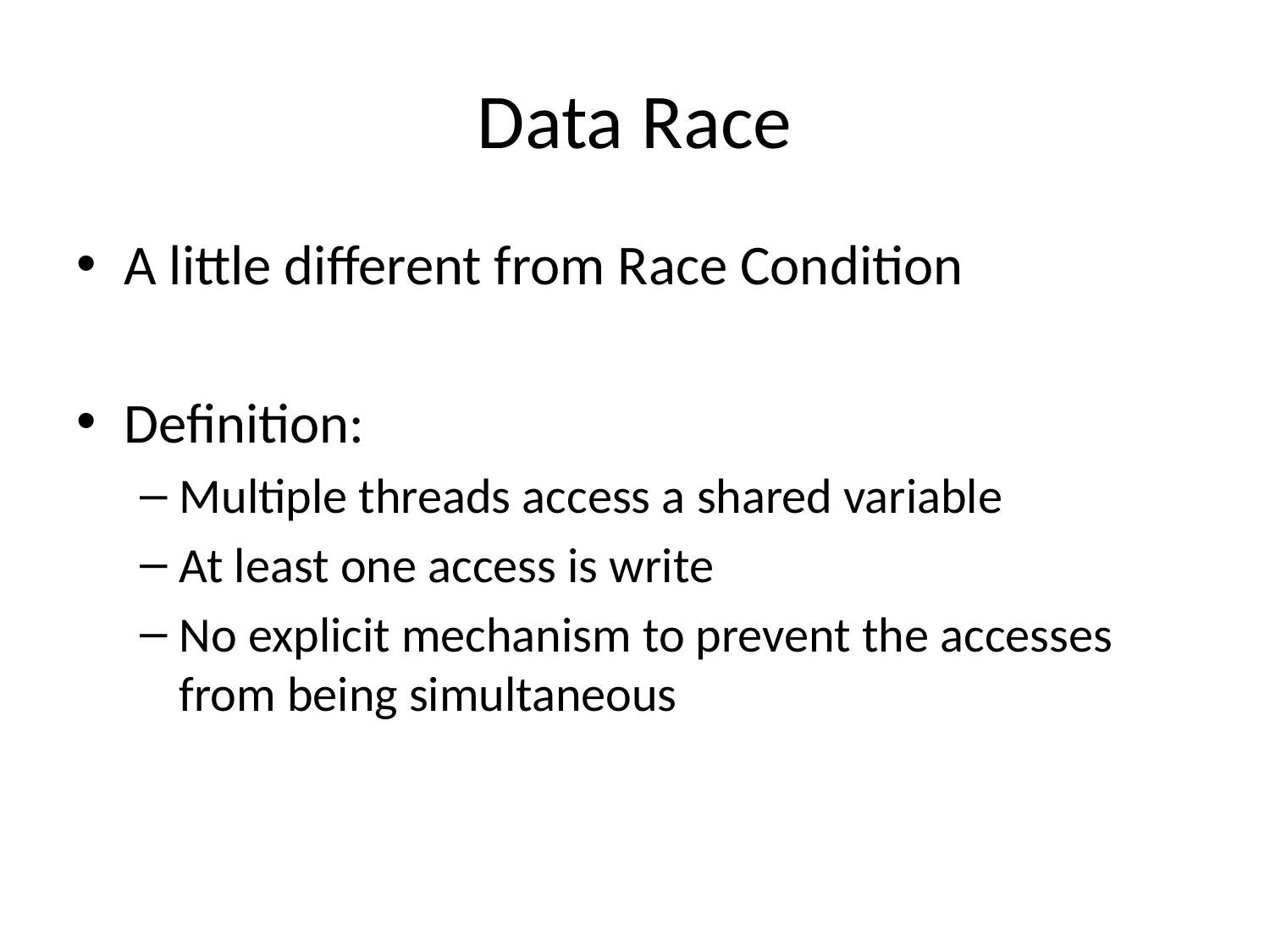

# Data Race
A little different from Race Condition

Definition:
Multiple threads access a shared variable
At least one access is write
No explicit mechanism to prevent the accesses from being simultaneous